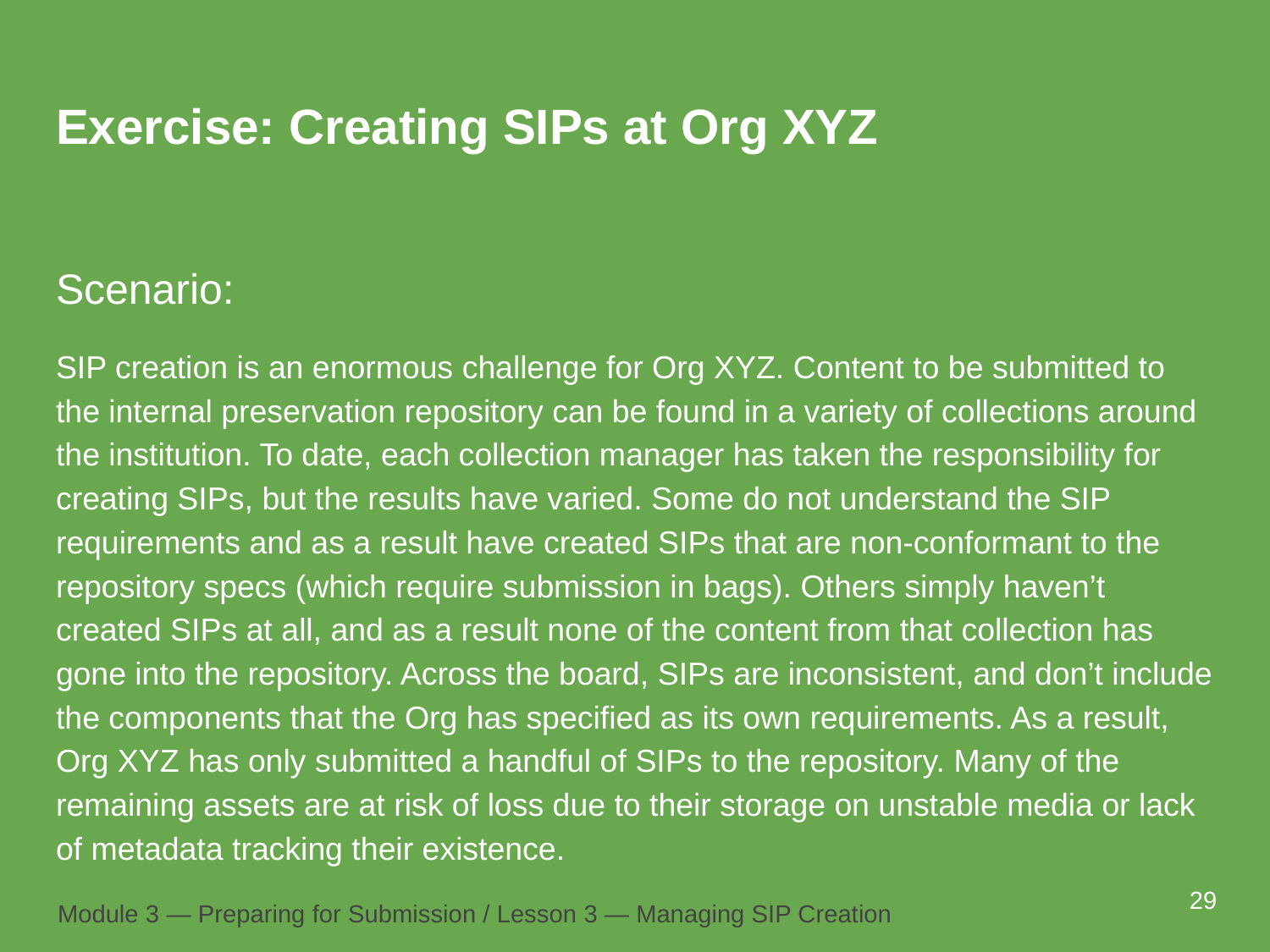

# Exercise: Creating SIPs at Org XYZ
Scenario:
SIP creation is an enormous challenge for Org XYZ. Content to be submitted to the internal preservation repository can be found in a variety of collections around the institution. To date, each collection manager has taken the responsibility for creating SIPs, but the results have varied. Some do not understand the SIP requirements and as a result have created SIPs that are non-conformant to the repository specs (which require submission in bags). Others simply haven’t created SIPs at all, and as a result none of the content from that collection has gone into the repository. Across the board, SIPs are inconsistent, and don’t include the components that the Org has specified as its own requirements. As a result, Org XYZ has only submitted a handful of SIPs to the repository. Many of the remaining assets are at risk of loss due to their storage on unstable media or lack of metadata tracking their existence.
29
Module 3 — Preparing for Submission / Lesson 3 — Managing SIP Creation